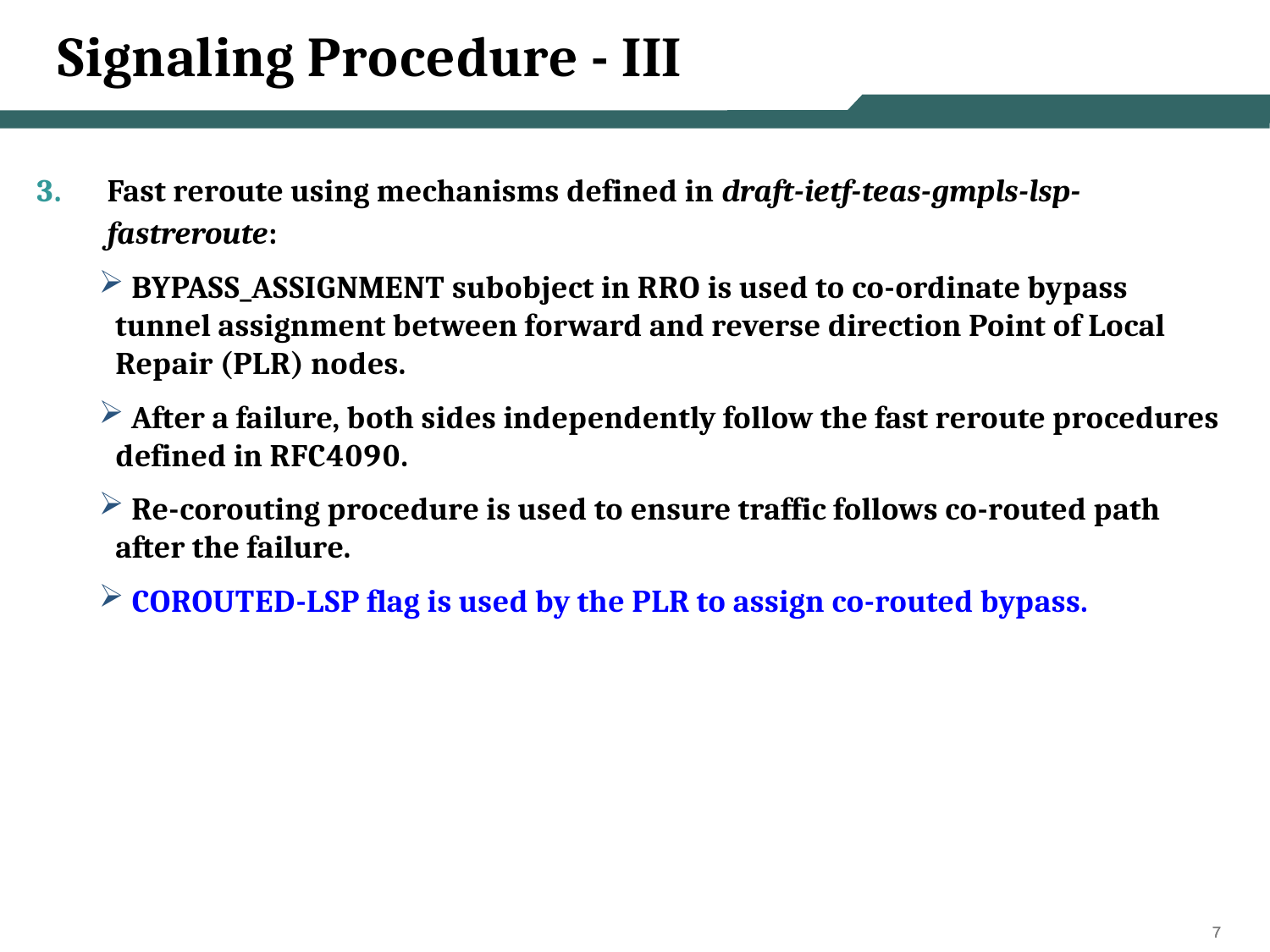

# Signaling Procedure - III
Fast reroute using mechanisms defined in draft-ietf-teas-gmpls-lsp-fastreroute:
 BYPASS_ASSIGNMENT subobject in RRO is used to co-ordinate bypass tunnel assignment between forward and reverse direction Point of Local Repair (PLR) nodes.
 After a failure, both sides independently follow the fast reroute procedures defined in RFC4090.
 Re-corouting procedure is used to ensure traffic follows co-routed path after the failure.
 COROUTED-LSP flag is used by the PLR to assign co-routed bypass.